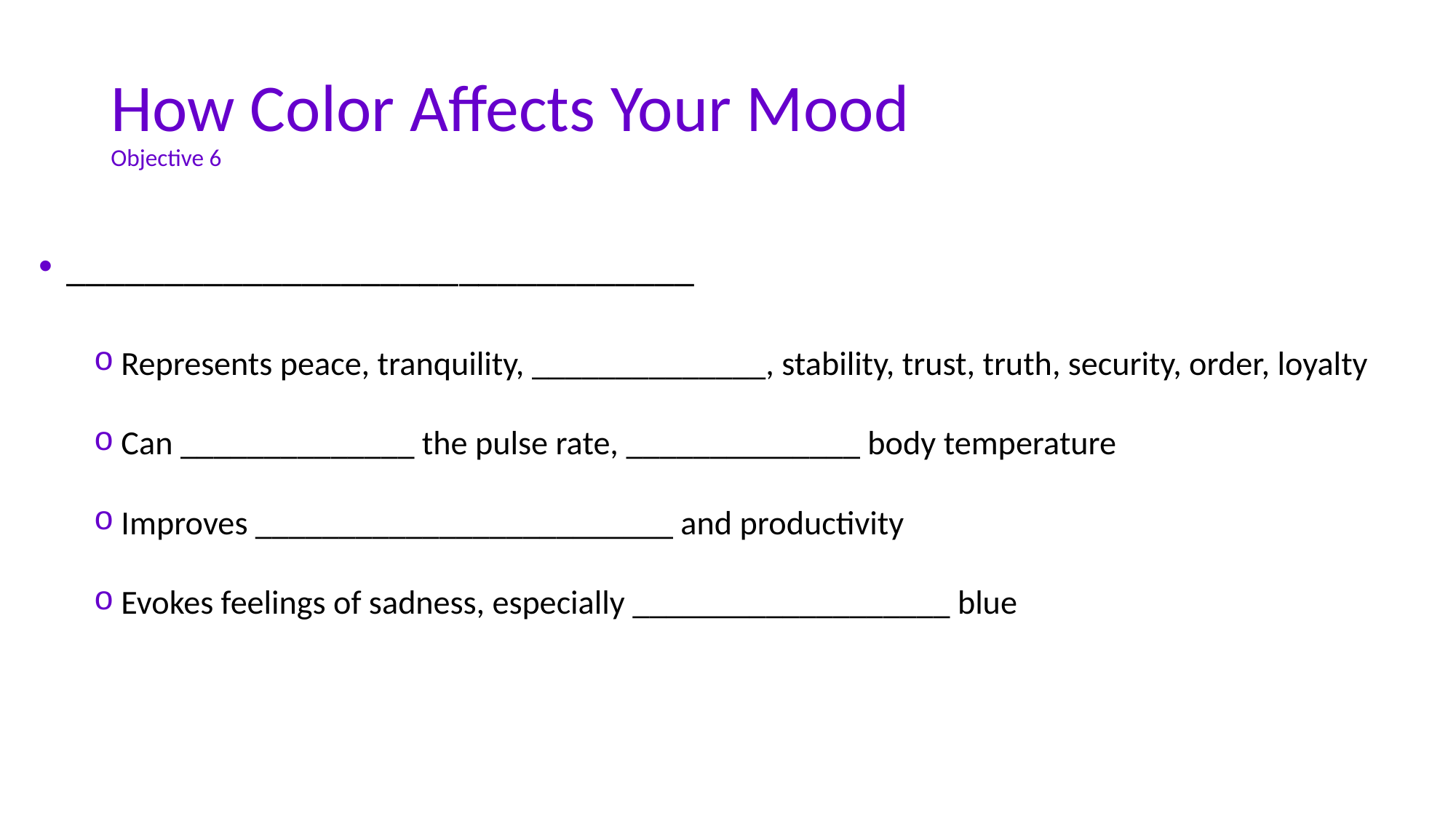

# How Color Affects Your Mood Objective 6
________________________________

Represents peace, tranquility, ______________, stability, trust, truth, security, order, loyalty

Can ______________ the pulse rate, ______________ body temperature

Improves _________________________ and productivity

Evokes feelings of sadness, especially ___________________ blue